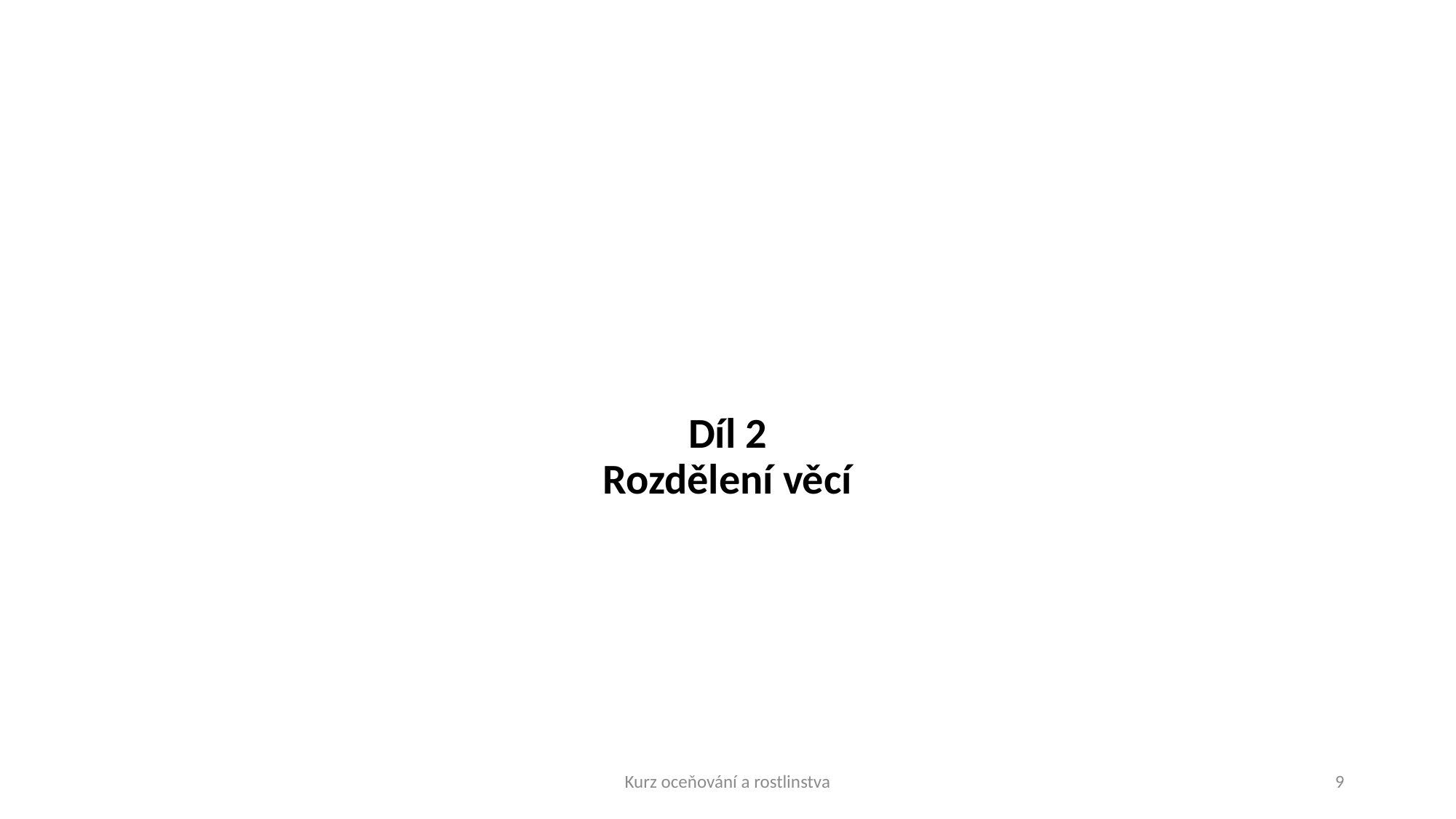

#

Díl 2
Rozdělení věcí

Kurz oceňování a rostlinstva
9